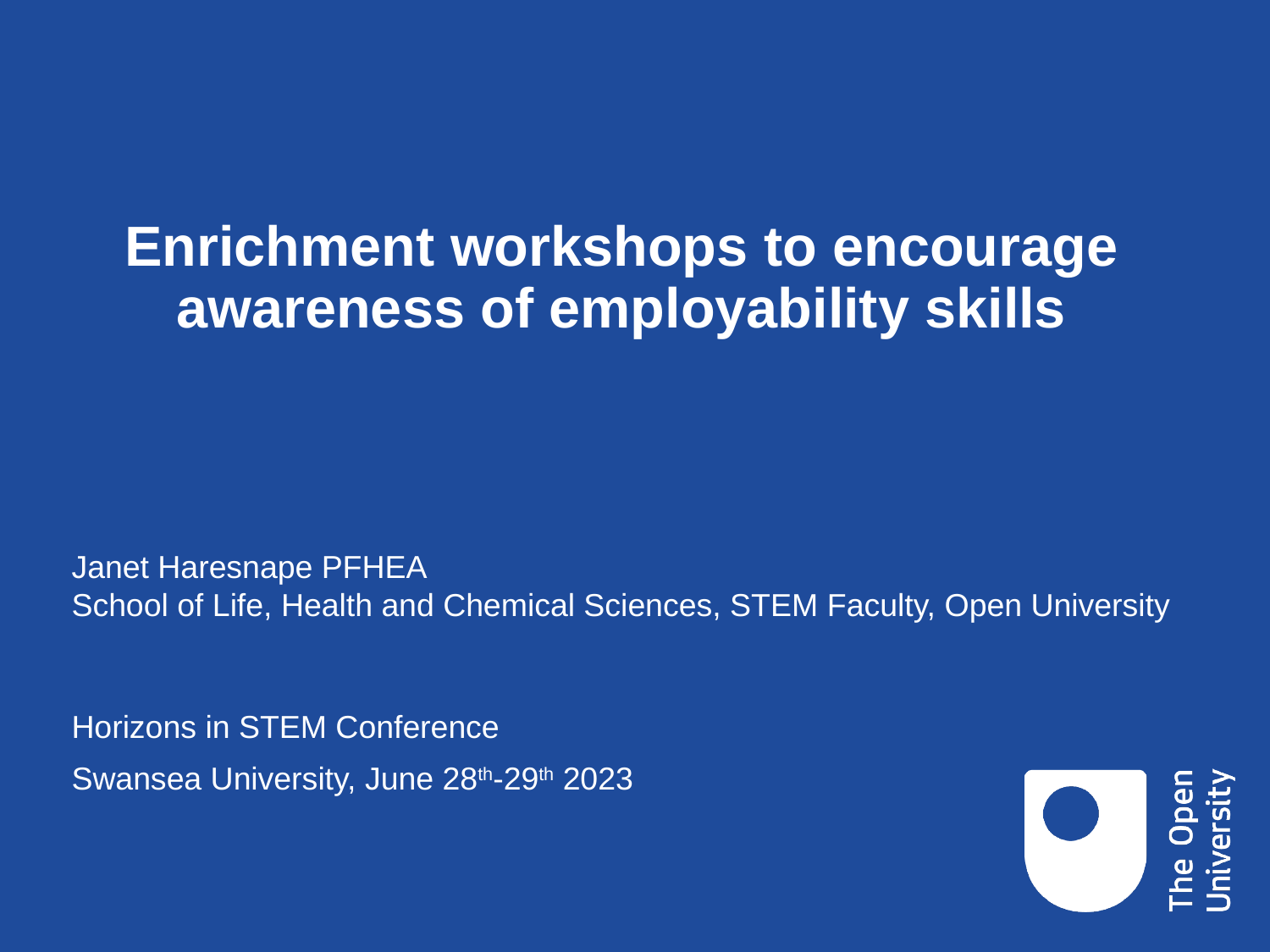

# Enrichment workshops to encourage awareness of employability skills
Janet Haresnape PFHEA
School of Life, Health and Chemical Sciences, STEM Faculty, Open University
Horizons in STEM Conference
Swansea University, June 28th-29th 2023